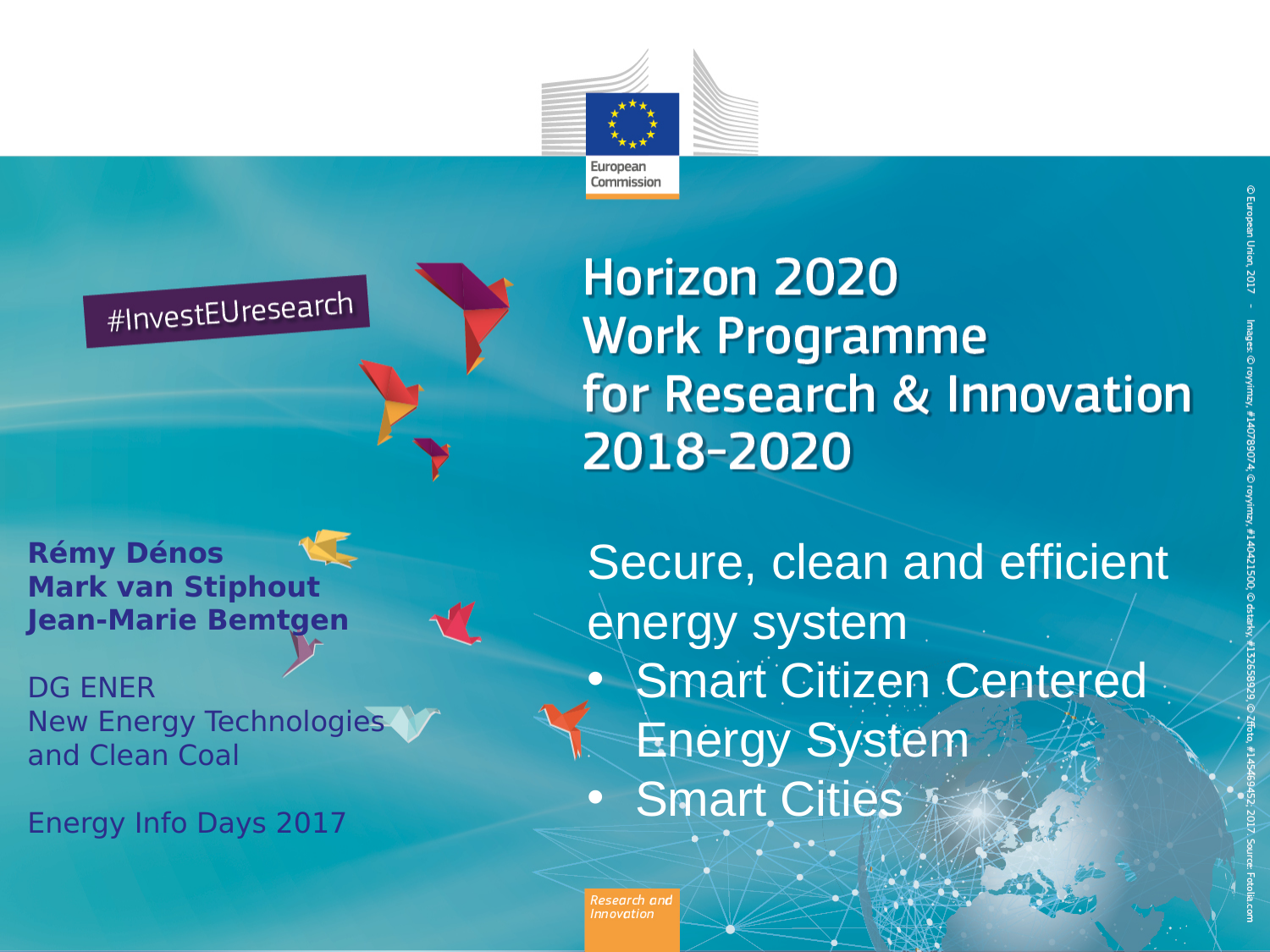

Secure, clean and efficient energy system
Smart Citizen Centered Energy System
Smart Cities
Rémy Dénos
Mark van Stiphout
Jean-Marie Bemtgen

DG ENER
New Energy Technologies and Clean Coal

Energy Info Days 2017